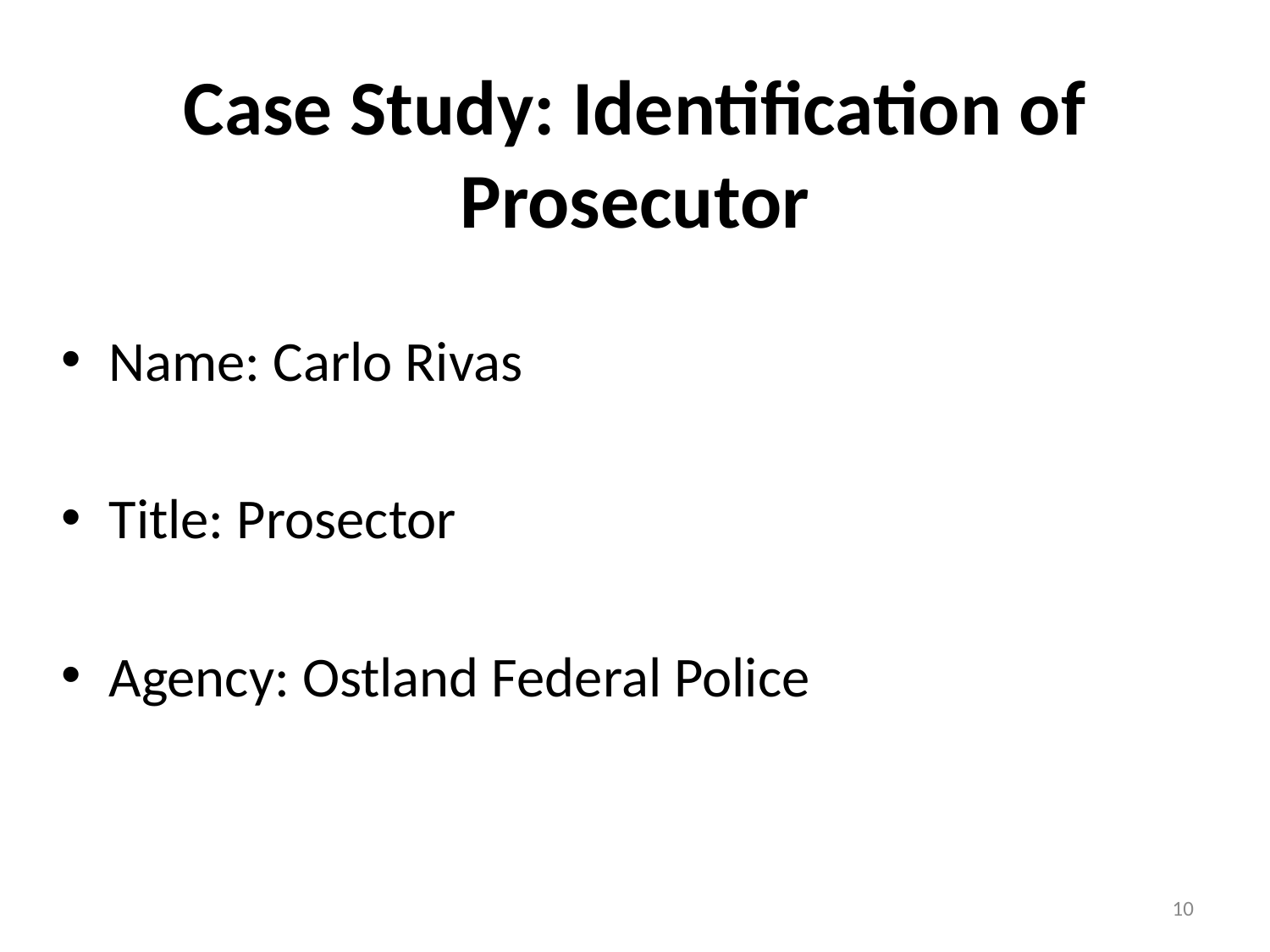

# Case Study: Identification of Prosecutor

Name: Carlo Rivas

Title: Prosector

Agency: Ostland Federal Police
10